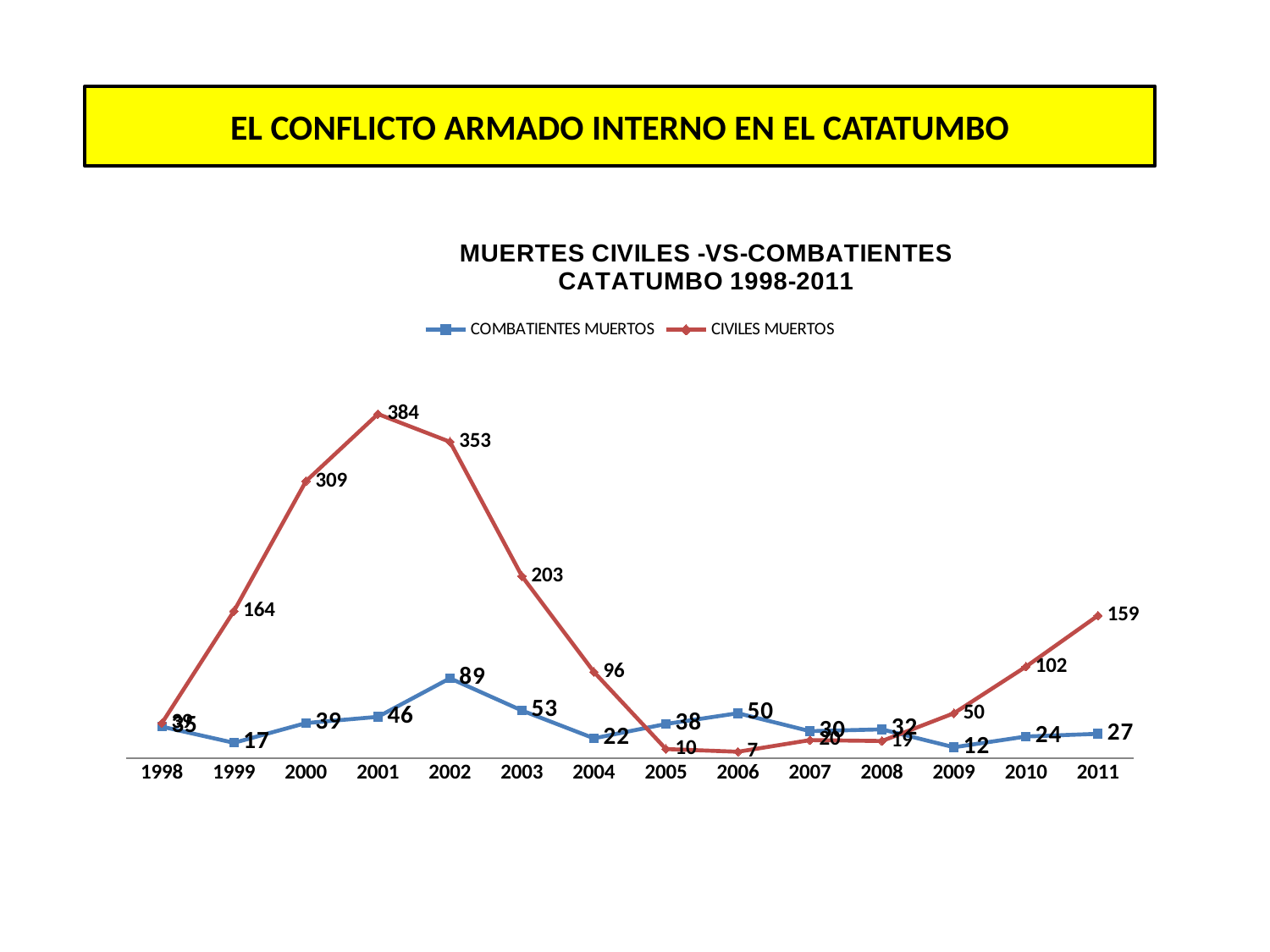

EL CONFLICTO ARMADO INTERNO EN EL CATATUMBO

### Chart: MUERTES CIVILES -VS-COMBATIENTES
CATATUMBO 1998-2011

| Category | COMBATIENTES MUERTOS | CIVILES MUERTOS |
|---|---|---|
| 1998 | 35.0 | 39.0 |
| 1999 | 17.0 | 164.0 |
| 2000 | 39.0 | 309.0 |
| 2001 | 46.0 | 384.0 |
| 2002 | 89.0 | 353.0 |
| 2003 | 53.0 | 203.0 |
| 2004 | 22.0 | 96.0 |
| 2005 | 38.0 | 10.0 |
| 2006 | 50.0 | 7.0 |
| 2007 | 30.0 | 20.0 |
| 2008 | 32.0 | 19.0 |
| 2009 | 12.0 | 50.0 |
| 2010 | 24.0 | 102.0 |
| 2011 | 27.0 | 159.0 |